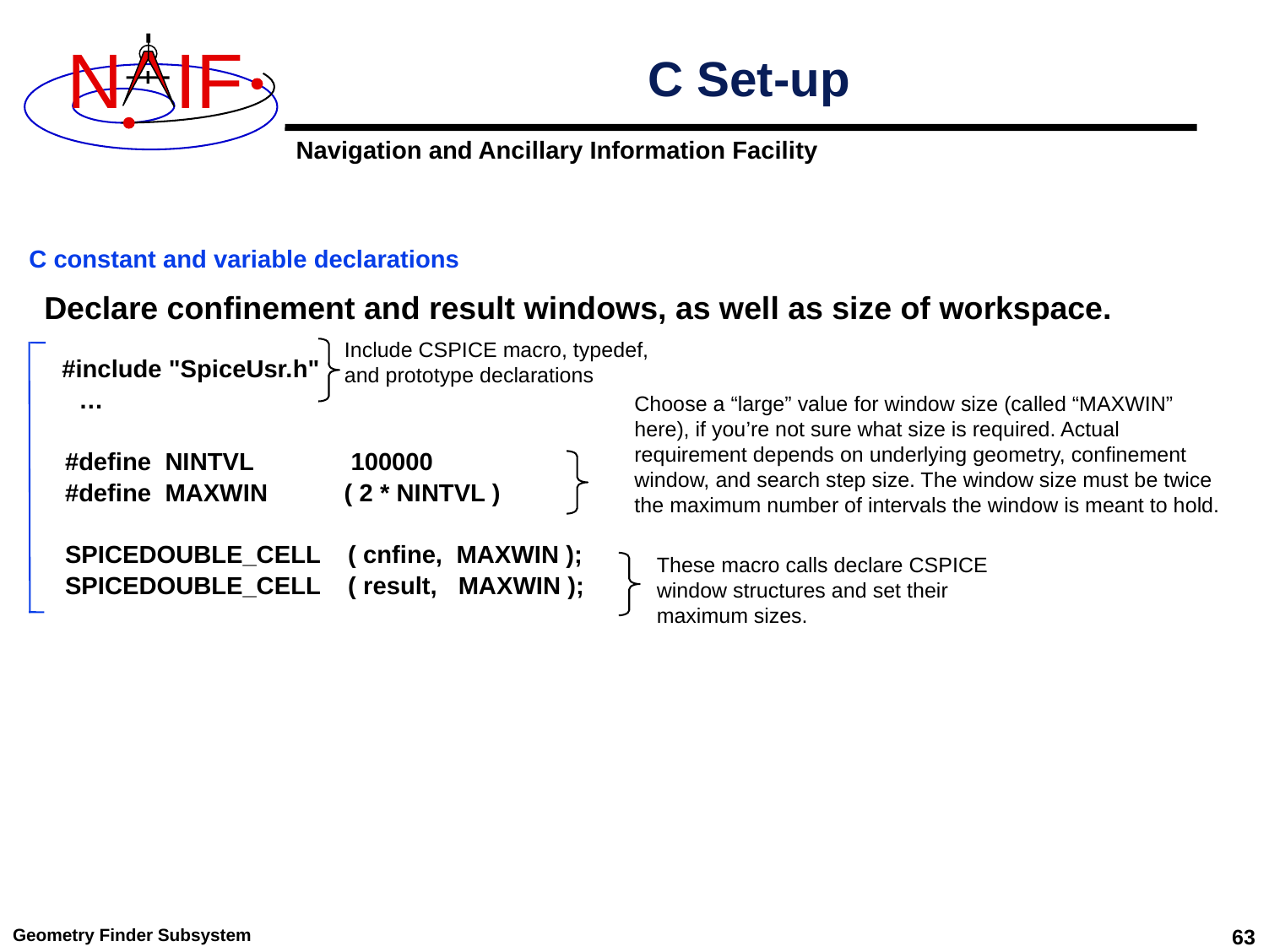

# C Set-up

Declare confinement and result windows, as well as size of workspace.

   #include "SpiceUsr.h"
     …

   #define  NINTVL              100000
   #define  MAXWIN           ( 2 * NINTVL )

   SPICEDOUBLE_CELL    ( cnfine,  MAXWIN );
   SPICEDOUBLE_CELL    ( result,   MAXWIN );

C constant and variable declarations
Include CSPICE macro, typedef, and prototype declarations

Choose a “large” value for window size (called “MAXWIN” here), if you’re not sure what size is required. Actual requirement depends on underlying geometry, confinement window, and search step size. The window size must be twice the maximum number of intervals the window is meant to hold.

These macro calls declare CSPICE window structures and set their maximum sizes.

Geometry Finder Subsystem
63